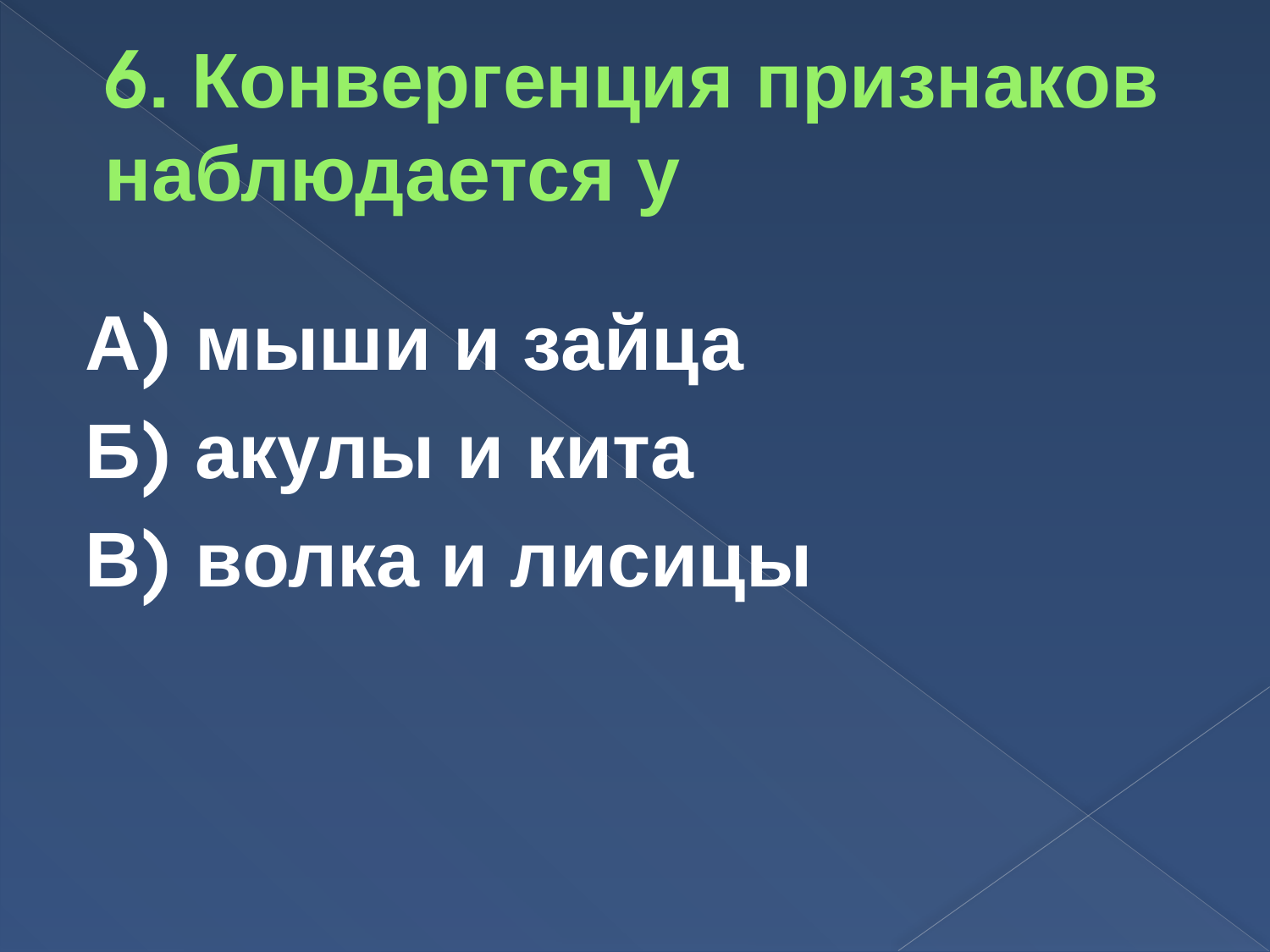

# 6. Конвергенция признаков наблюдается у
А) мыши и зайца
Б) акулы и кита
В) волка и лисицы